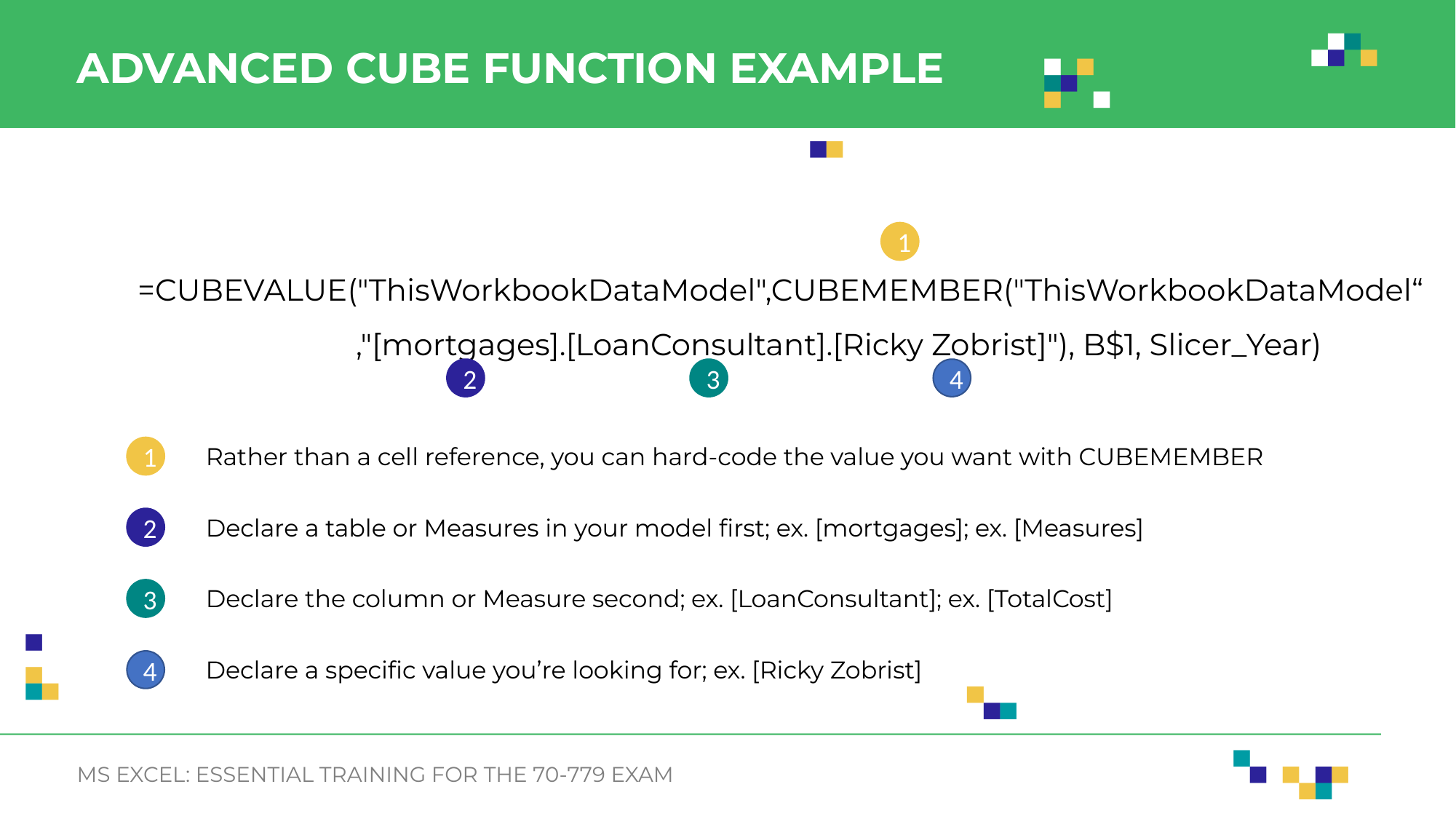

ADVANCED CUBE FUNCTION EXAMPLE
1
=CUBEVALUE("ThisWorkbookDataModel",CUBEMEMBER("ThisWorkbookDataModel“		,"[mortgages].[LoanConsultant].[Ricky Zobrist]"), B$1, Slicer_Year)
2
3
4
Rather than a cell reference, you can hard-code the value you want with CUBEMEMBER
1
Declare a table or Measures in your model first; ex. [mortgages]; ex. [Measures]
2
Declare the column or Measure second; ex. [LoanConsultant]; ex. [TotalCost]
3
Declare a specific value you’re looking for; ex. [Ricky Zobrist]
4
MS EXCEL: ESSENTIAL TRAINING FOR THE 70-779 EXAM